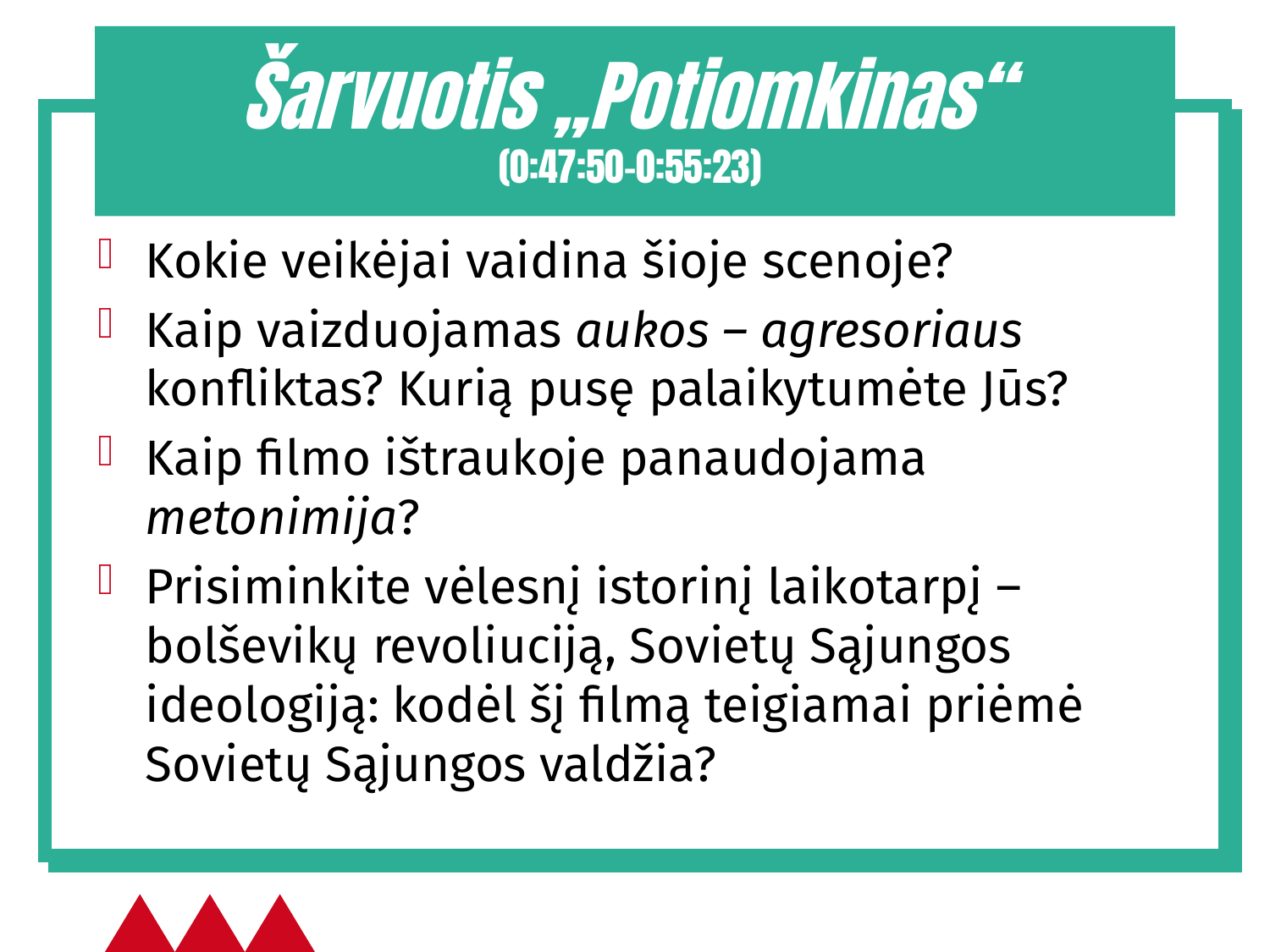

# Šarvuotis „Potiomkinas“ (0:47:50–0:55:23)
Kokie veikėjai vaidina šioje scenoje?
Kaip vaizduojamas aukos – agresoriaus konfliktas? Kurią pusę palaikytumėte Jūs?
Kaip filmo ištraukoje panaudojama metonimija?
Prisiminkite vėlesnį istorinį laikotarpį –  bolševikų revoliuciją, Sovietų Sąjungos ideologiją: kodėl šį filmą teigiamai priėmė Sovietų Sąjungos valdžia?